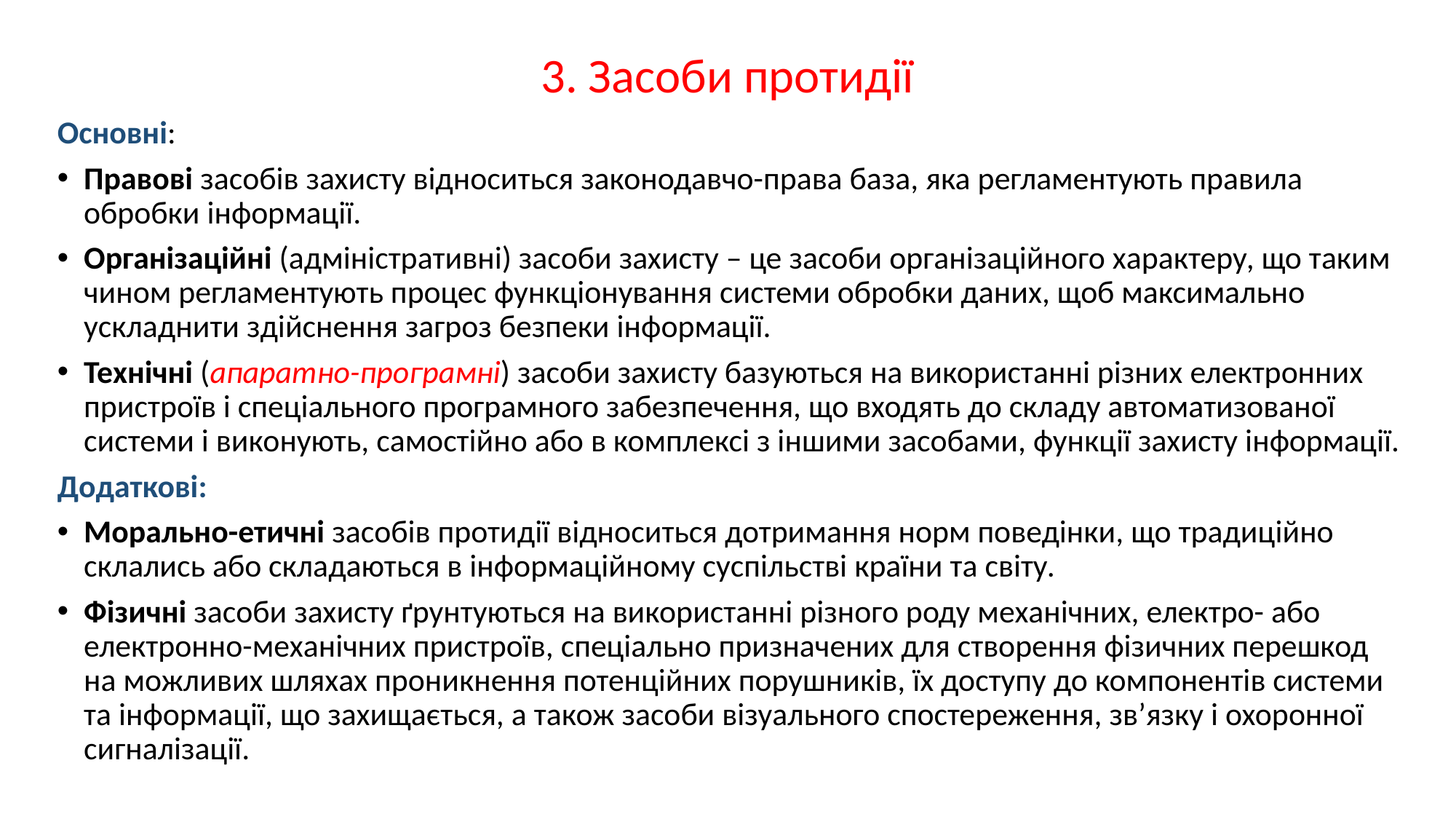

# 3. Засоби протидії
Основні:
Правові засобів захисту відноситься законодавчо-права база, яка регламентують правила обробки інформації.
Організаційні (адміністративні) засоби захисту – це засоби організаційного характеру, що таким чином регламентують процес функціонування системи обробки даних, щоб максимально ускладнити здійснення загроз безпеки інформації.
Технічні (апаратно-програмні) засоби захисту базуються на використанні різних електронних пристроїв і спеціального програмного забезпечення, що входять до складу автоматизованої системи і виконують, самостійно або в комплексі з іншими засобами, функції захисту інформації.
Додаткові:
Морально-етичні засобів протидії відноситься дотримання норм поведінки, що традиційно склались або складаються в інформаційному суспільстві країни та світу.
Фізичні засоби захисту ґрунтуються на використанні різного роду механічних, електро- або електронно-механічних пристроїв, спеціально призначених для створення фізичних перешкод на можливих шляхах проникнення потенційних порушників, їх доступу до компонентів системи та інформації, що захищається, а також засоби візуального спостереження, зв’язку і охоронної сигналізації.